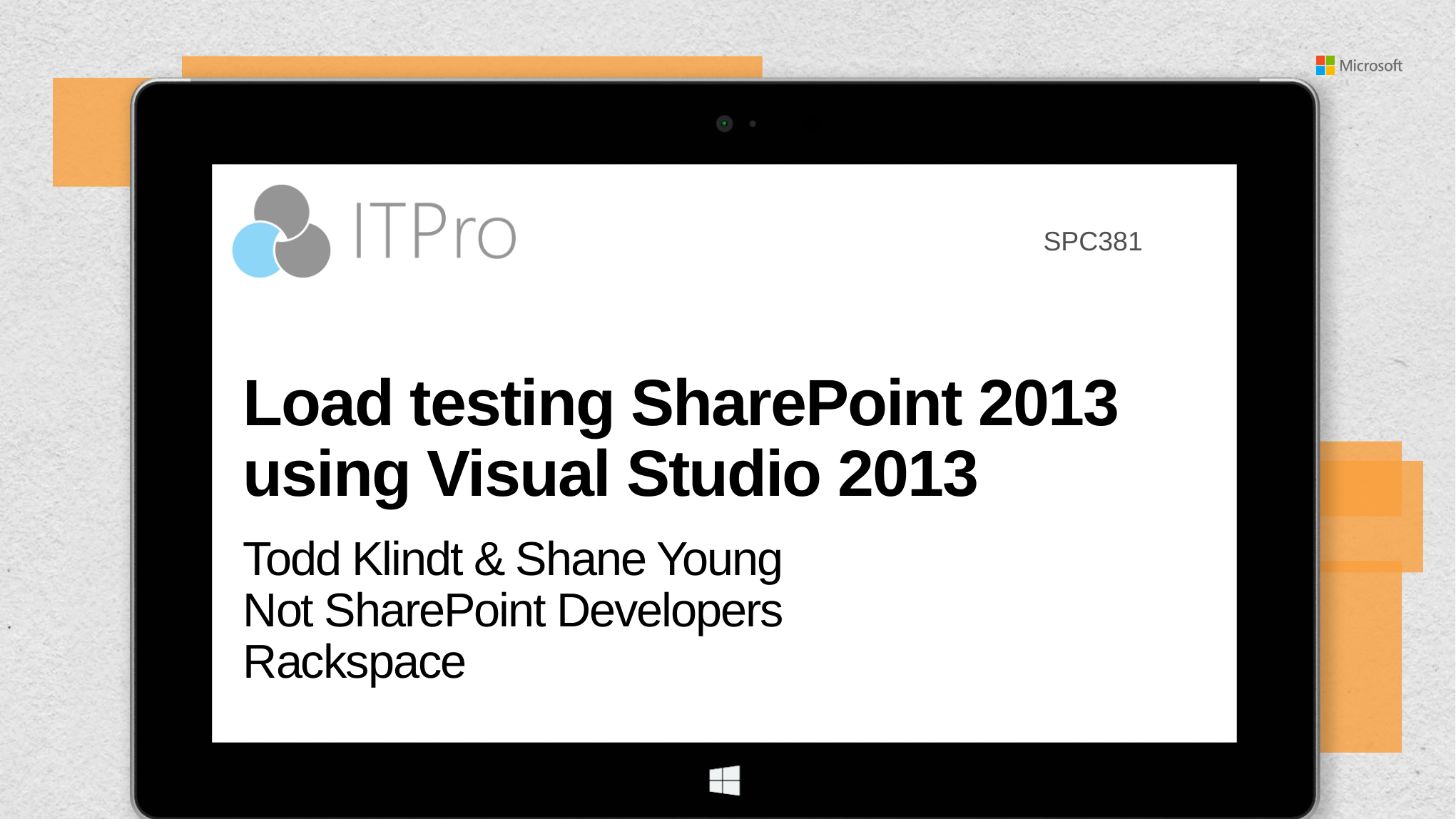

SPC381
# Load testing SharePoint 2013 using Visual Studio 2013
Todd Klindt & Shane Young
Not SharePoint Developers
Rackspace